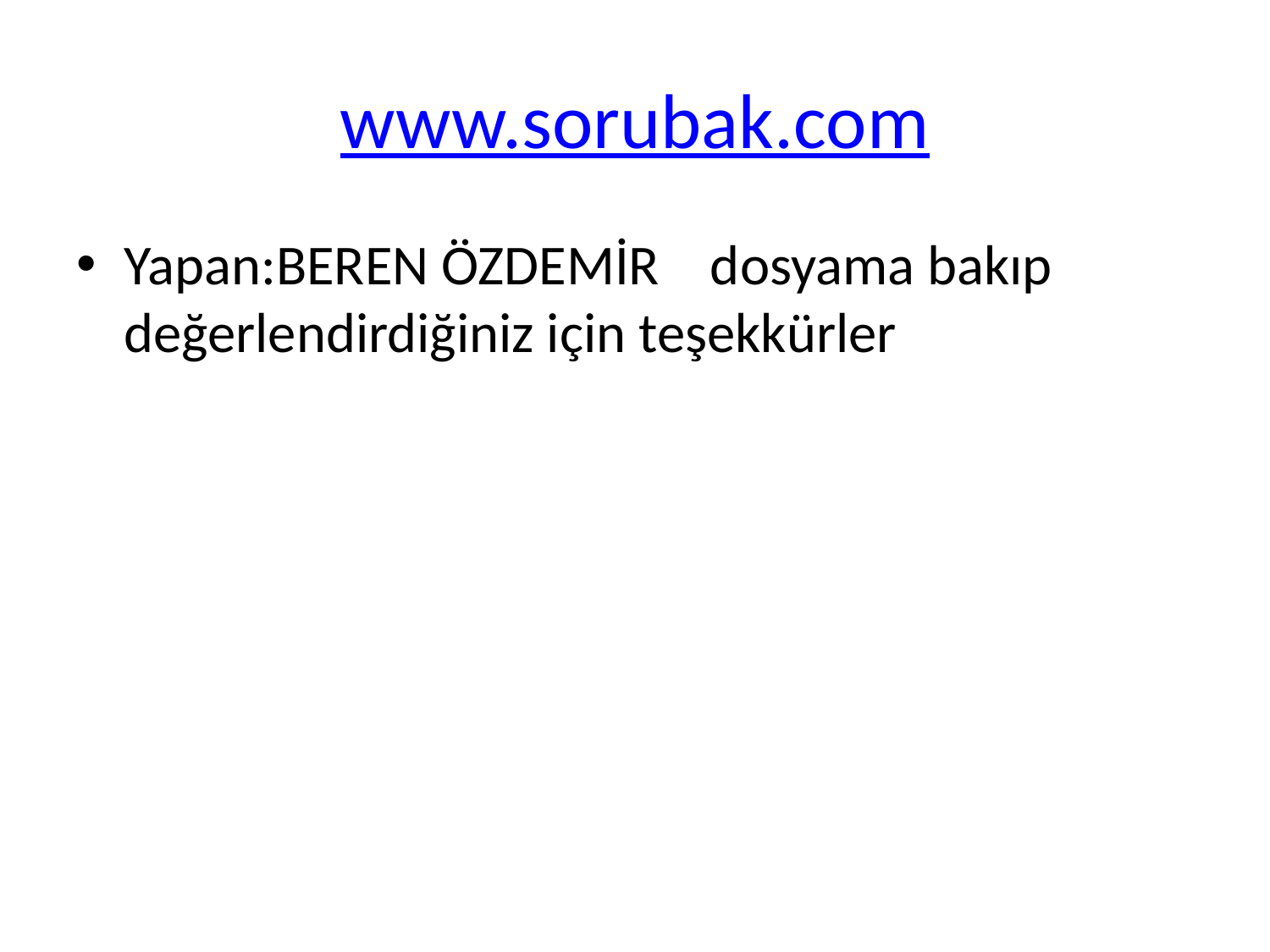

# www.sorubak.com
Yapan:BEREN ÖZDEMİR    dosyama bakıp değerlendirdiğiniz için teşekkürler